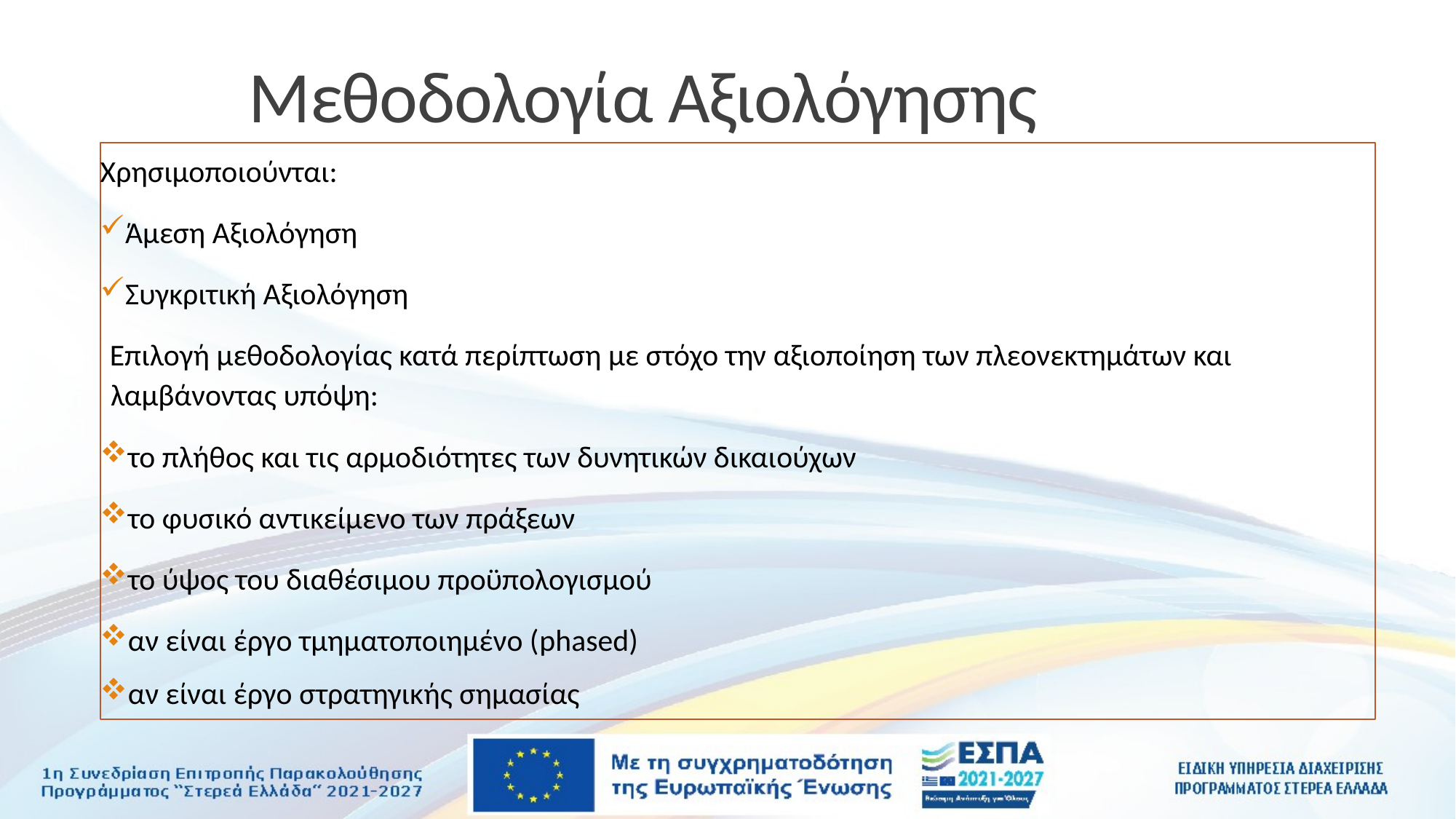

# Μεθοδολογία Αξιολόγησης
Χρησιμοποιούνται:
Άμεση Αξιολόγηση
Συγκριτική Αξιολόγηση
Επιλογή μεθοδολογίας κατά περίπτωση με στόχο την αξιοποίηση των πλεονεκτημάτων και λαμβάνοντας υπόψη:
το πλήθος και τις αρμοδιότητες των δυνητικών δικαιούχων
το φυσικό αντικείμενο των πράξεων
το ύψος του διαθέσιμου προϋπολογισμού
αν είναι έργο τμηματοποιημένο (phased)
αν είναι έργο στρατηγικής σημασίας